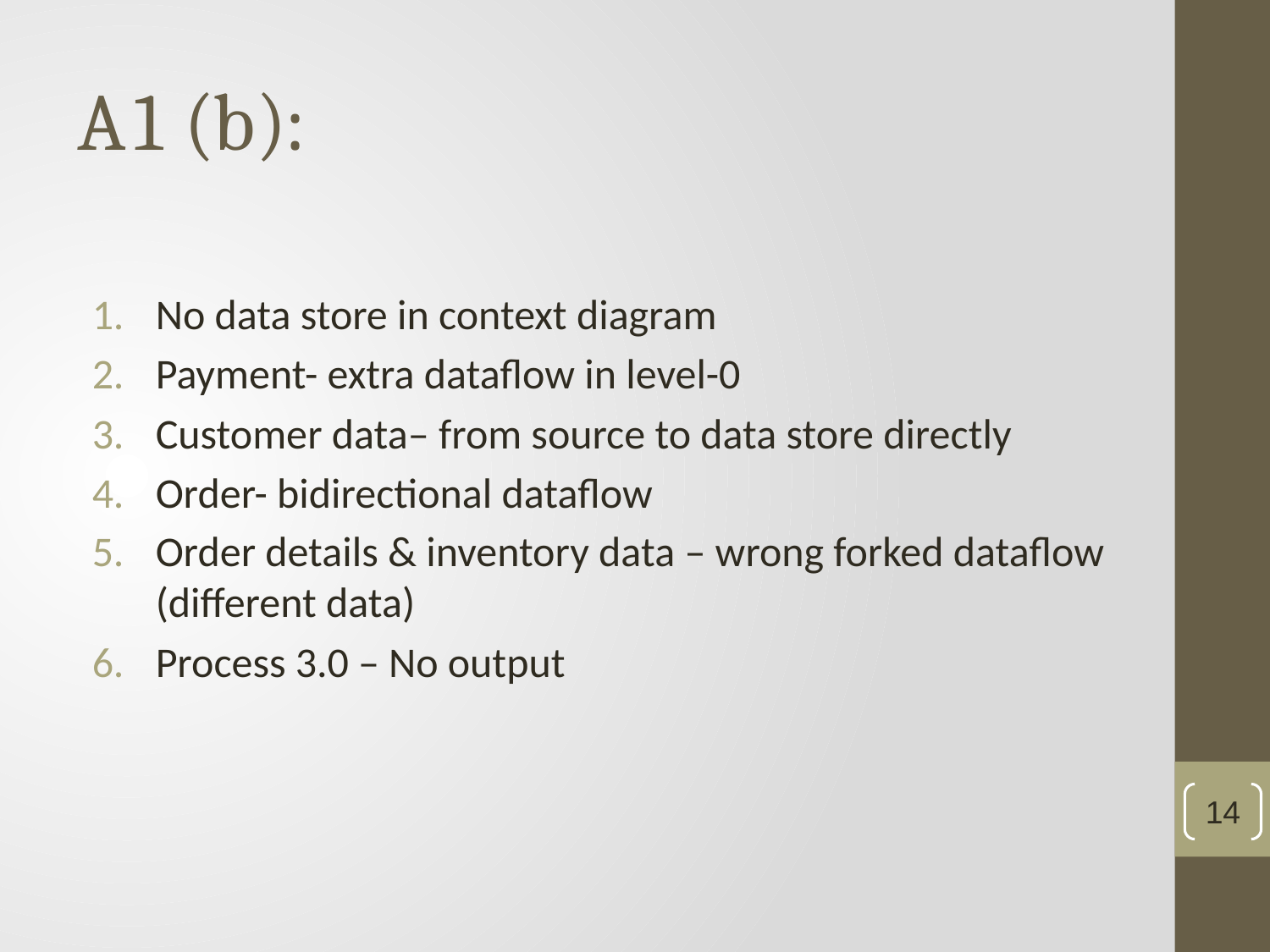

# A1 (b):

No data store in context diagram
Payment- extra dataflow in level-0
Customer data– from source to data store directly
Order- bidirectional dataflow
Order details & inventory data – wrong forked dataflow (different data)
Process 3.0 – No output
14